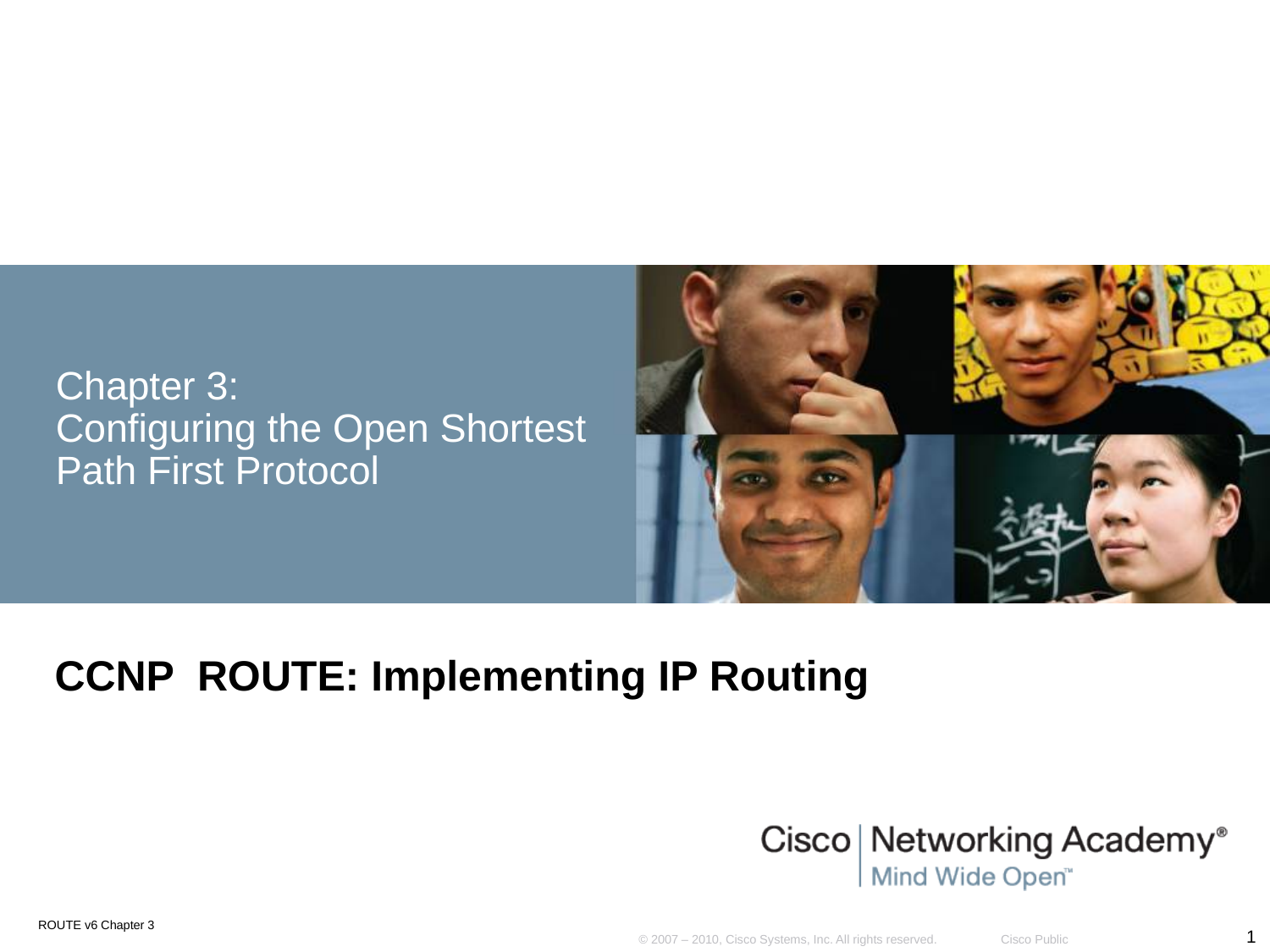

# Chapter 3: Configuring the Open Shortest Path First Protocol
CCNP  ROUTE: Implementing IP Routing